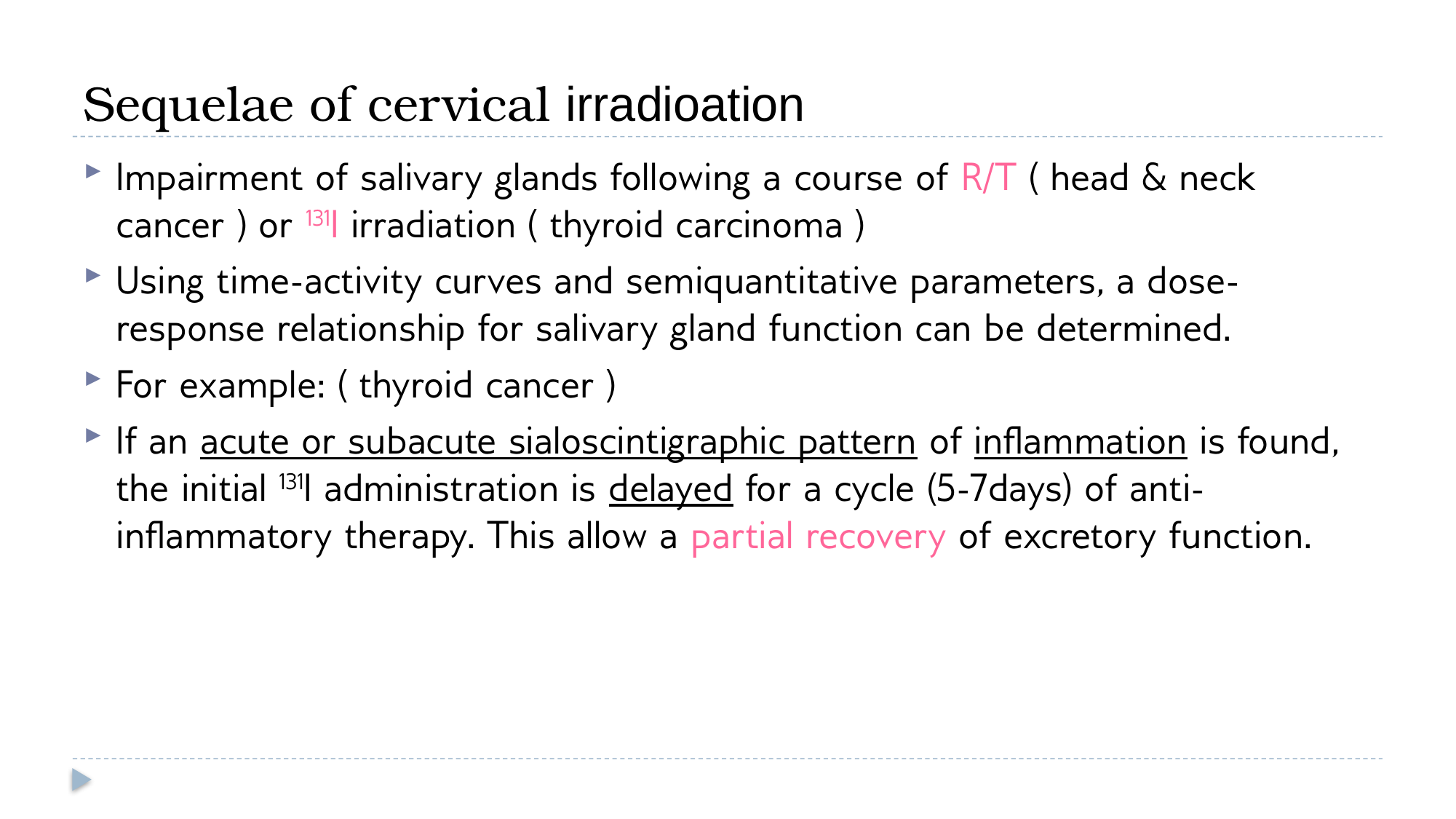

# Sequelae of cervical irradioation
Impairment of salivary glands following a course of R/T ( head & neck cancer ) or 131I irradiation ( thyroid carcinoma )
Using time-activity curves and semiquantitative parameters, a dose-response relationship for salivary gland function can be determined.
For example: ( thyroid cancer )
If an acute or subacute sialoscintigraphic pattern of inflammation is found, the initial 131I administration is delayed for a cycle (5-7days) of anti-inflammatory therapy. This allow a partial recovery of excretory function.